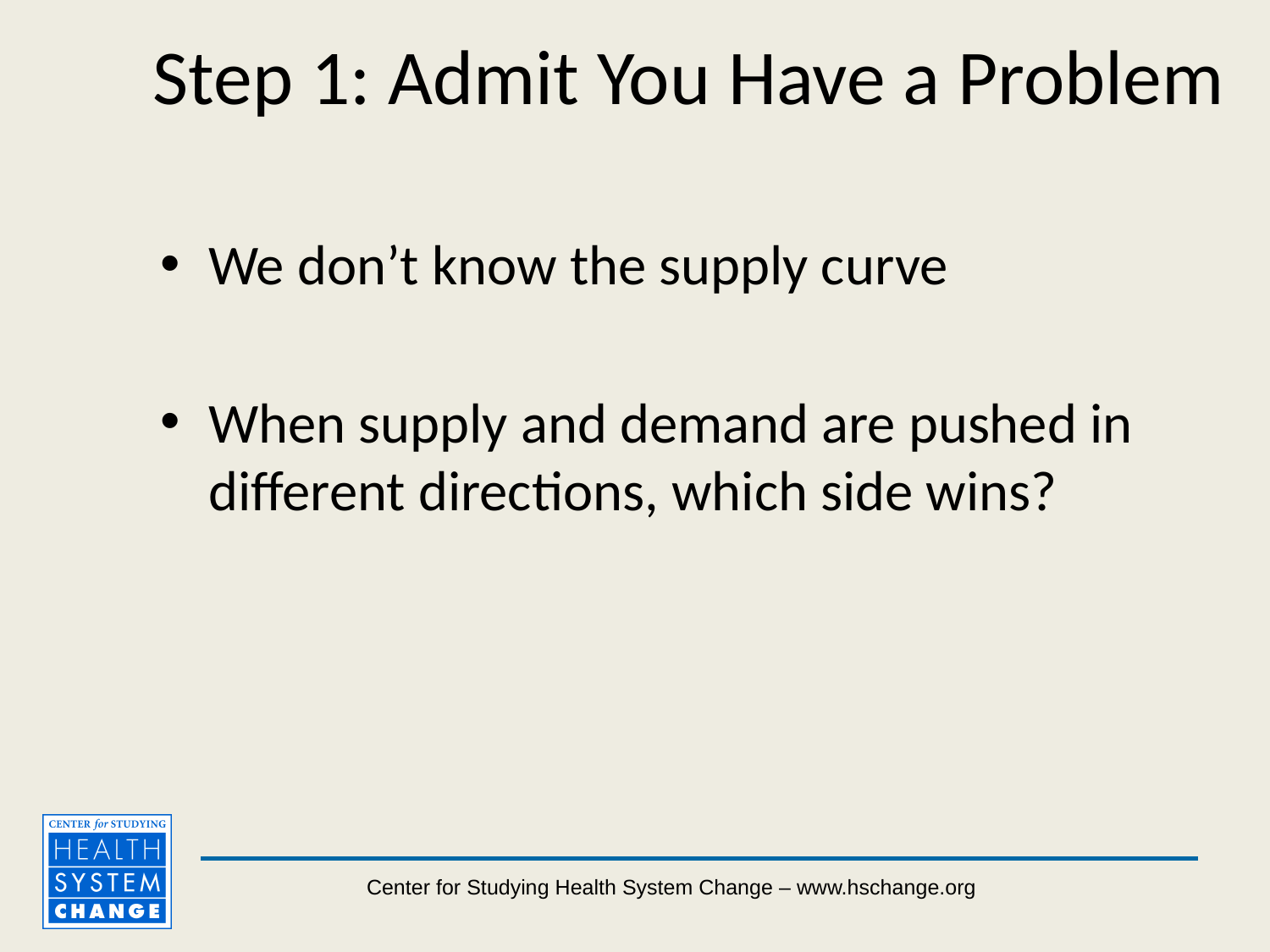

# Step 1: Admit You Have a Problem
We don’t know the supply curve

When supply and demand are pushed in different directions, which side wins?